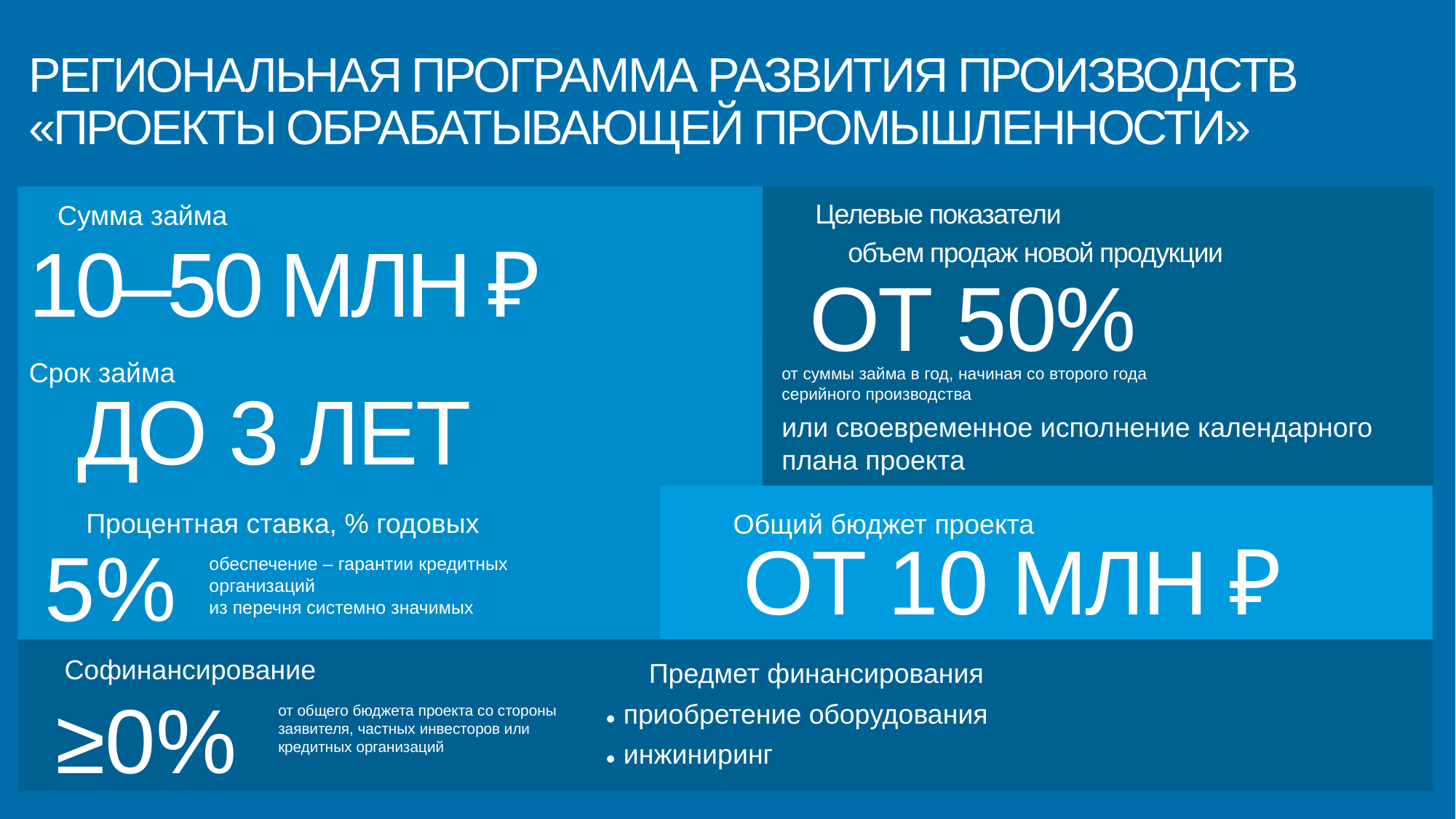

# РЕГИОНАЛЬНАЯ ПРОГРАММА РАЗВИТИЯ ПРОИЗВОДСТВ «ПРОЕКТЫ ОБРАБАТЫВАЮЩЕЙ ПРОМЫШЛЕННОСТИ»

Целевые показатели
Сумма займа
объем продаж новой продукции
10–50 МЛН ₽
ОТ 50%

Срок займа
от суммы займа в год, начиная со второго года серийного производства
ДО 3 ЛЕТ
или своевременное исполнение календарного плана проекта

Процентная ставка, % годовых
Общий бюджет проекта
ОТ 10 МЛН ₽
5%
обеспечение – гарантии кредитных организаций
из перечня системно значимых

Софинансирование
Предмет финансирования
≥0%
● приобретение оборудования

● инжиниринг
от общего бюджета проекта со стороны заявителя, частных инвесторов или кредитных организаций